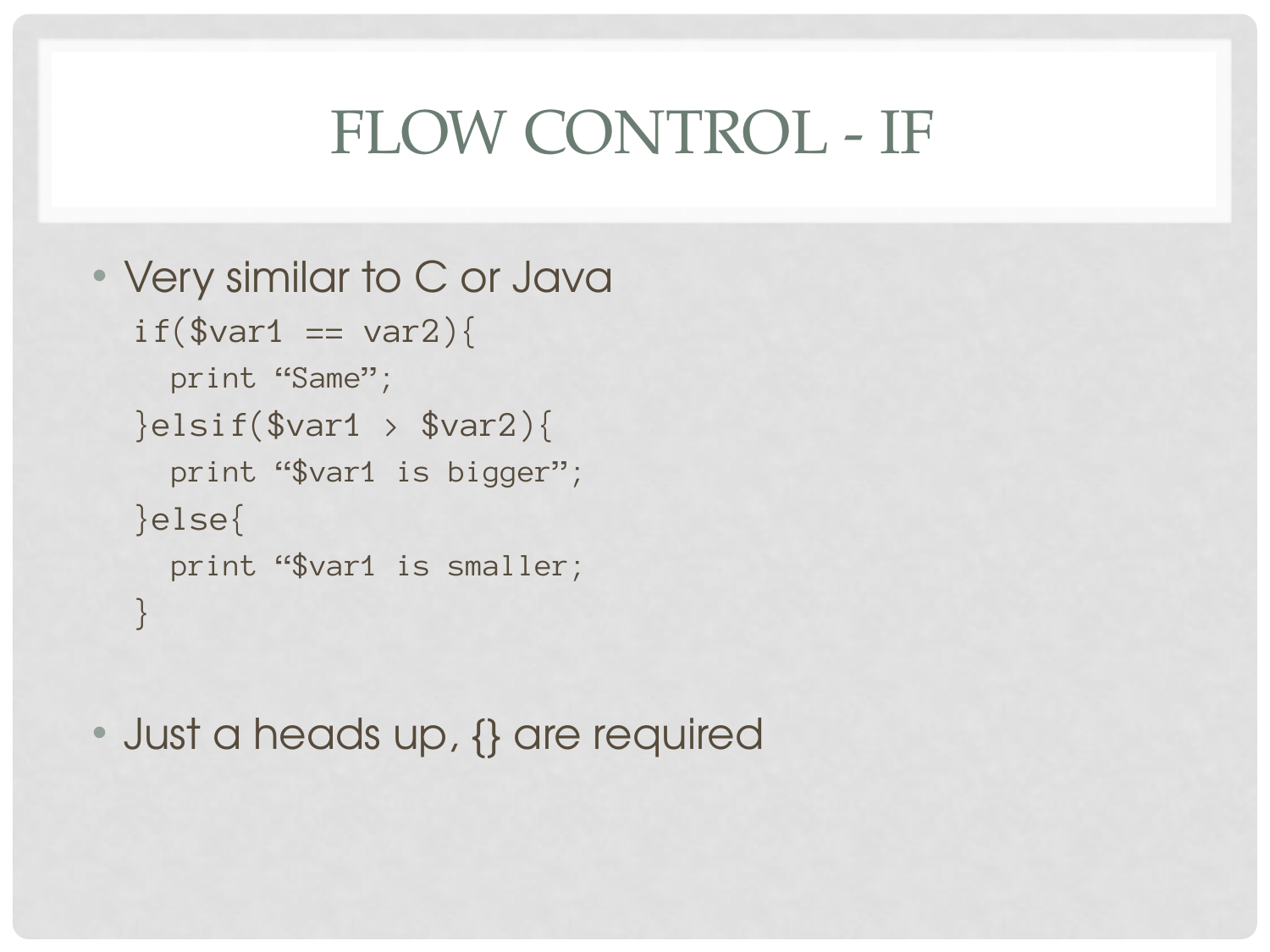

# Flow control - IF
Very similar to C or Java
if($var1 == var2){
print “Same”;
}elsif($var1 > $var2){
print “$var1 is bigger”;
}else{
print “$var1 is smaller;
}

Just a heads up, {} are required